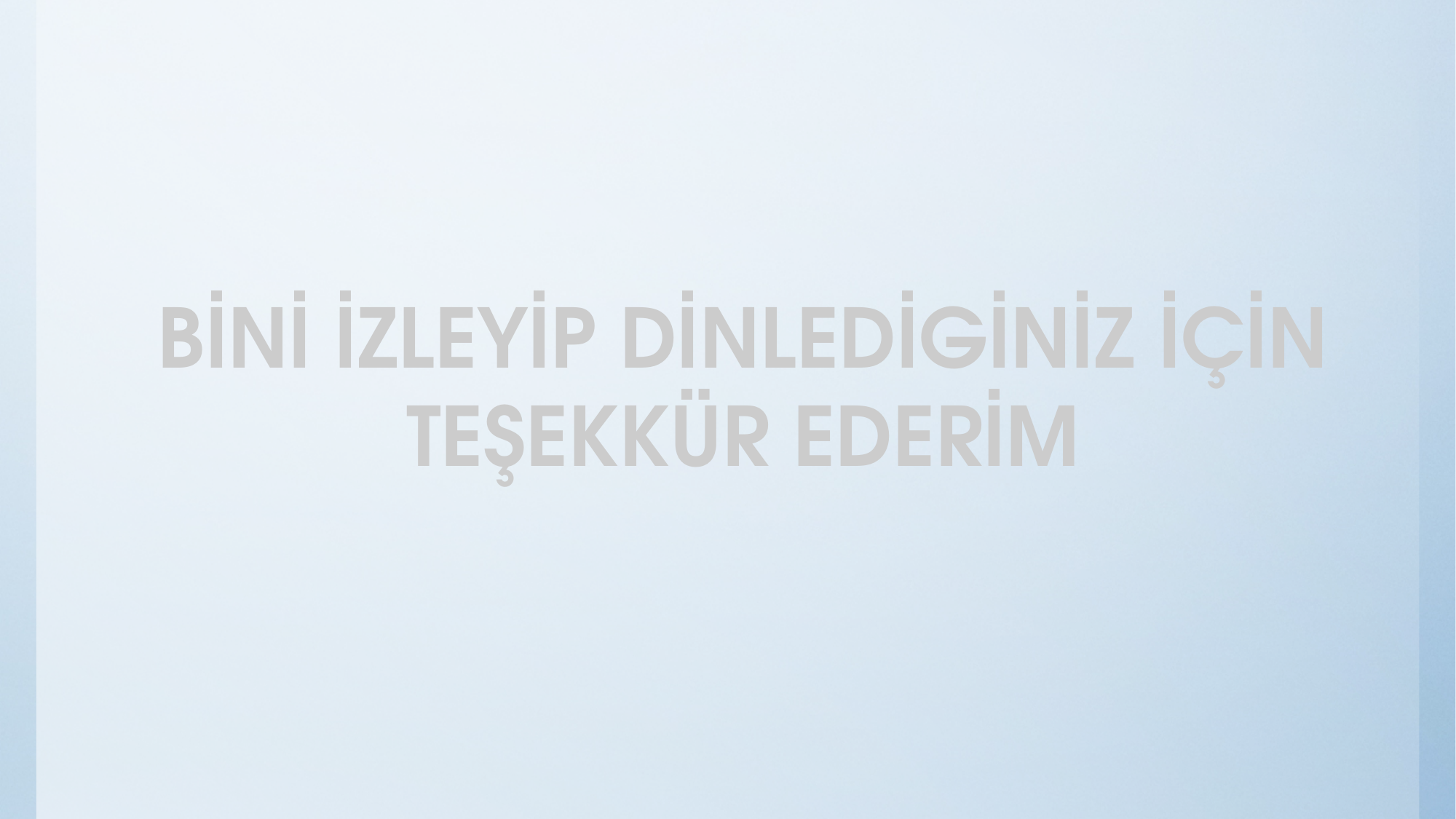

#

BİNİ İZLEYİP DİNLEDİGİNİZ İÇİN TEŞEKKÜR EDERİM